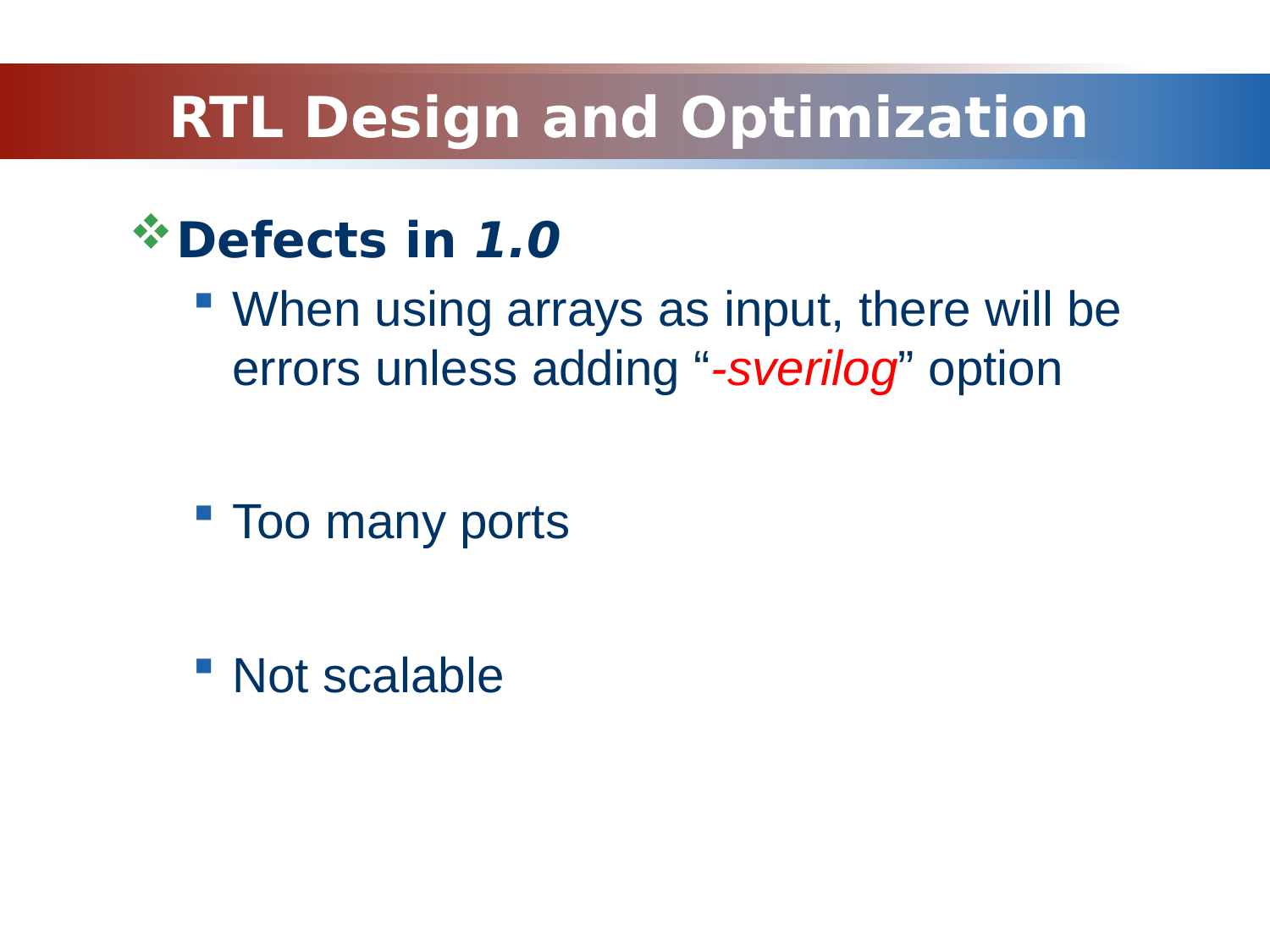

# RTL Design and Optimization
Defects in 1.0
When using arrays as input, there will be errors unless adding “-sverilog” option

Too many ports

Not scalable